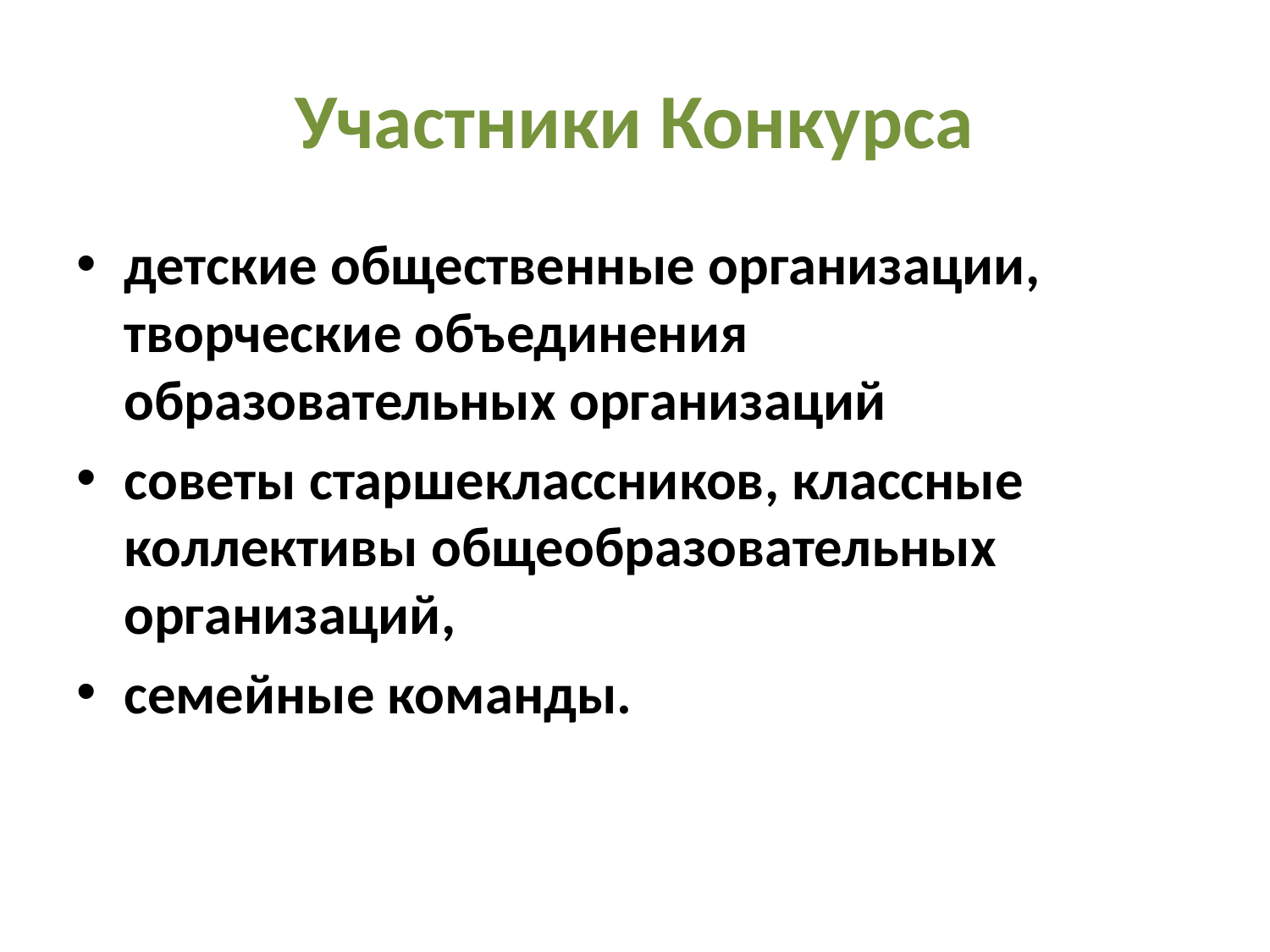

# Участники Конкурса
детские общественные организации, творческие объединения образовательных организаций
советы старшеклассников, классные коллективы общеобразовательных организаций,
семейные команды.